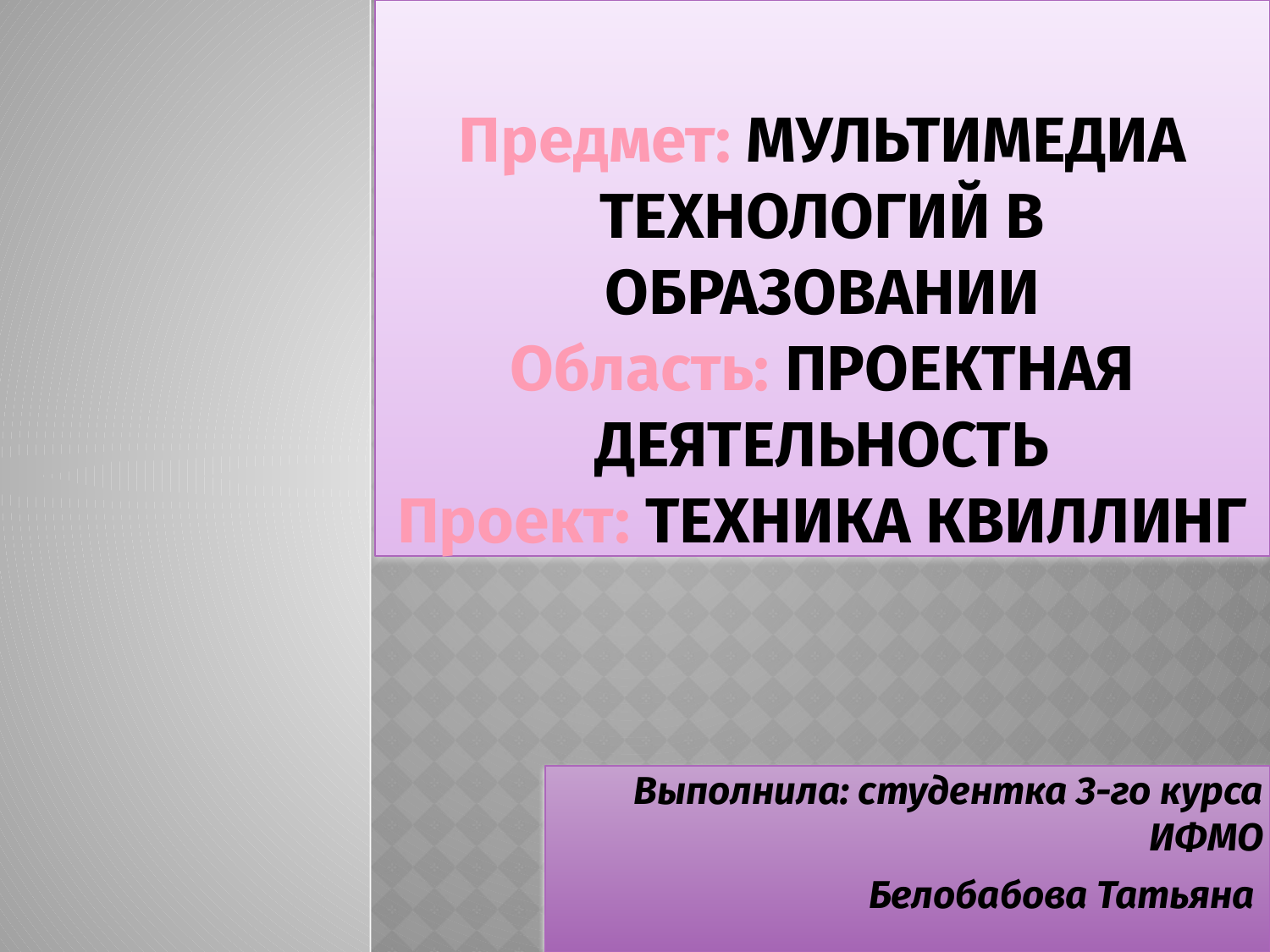

# Предмет: Мультимедиа технологий в образовании Область: проектная деятельность Проект: техника квиллинг
Выполнила: студентка 3-го курса ИФМО
Белобабова Татьяна